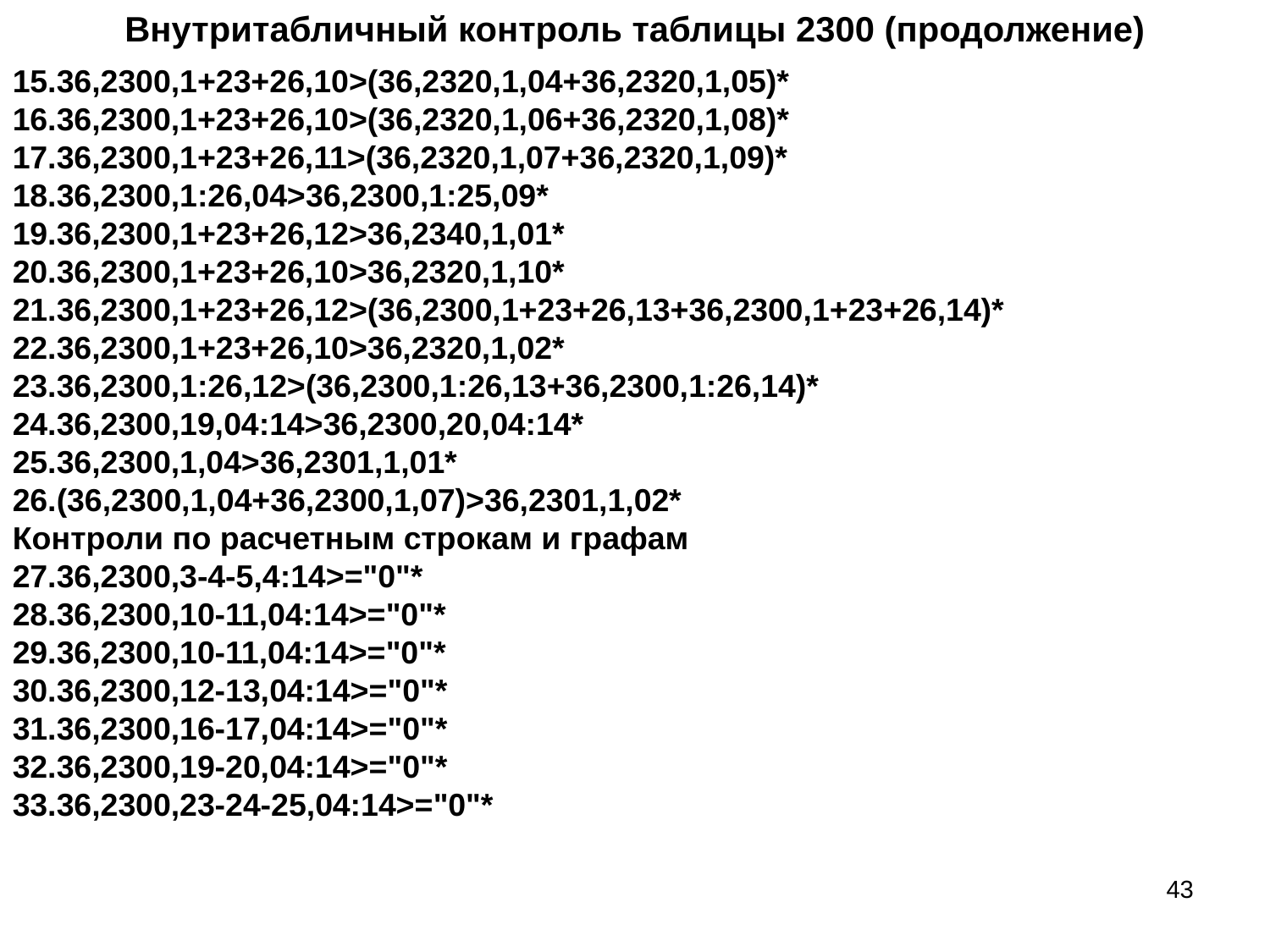

Внутритабличный контроль таблицы 2300 (продолжение)
15.36,2300,1+23+26,10>(36,2320,1,04+36,2320,1,05)*
16.36,2300,1+23+26,10>(36,2320,1,06+36,2320,1,08)*
17.36,2300,1+23+26,11>(36,2320,1,07+36,2320,1,09)*
18.36,2300,1:26,04>36,2300,1:25,09*
19.36,2300,1+23+26,12>36,2340,1,01*
20.36,2300,1+23+26,10>36,2320,1,10*
21.36,2300,1+23+26,12>(36,2300,1+23+26,13+36,2300,1+23+26,14)*
22.36,2300,1+23+26,10>36,2320,1,02*
23.36,2300,1:26,12>(36,2300,1:26,13+36,2300,1:26,14)*
24.36,2300,19,04:14>36,2300,20,04:14*
25.36,2300,1,04>36,2301,1,01*
26.(36,2300,1,04+36,2300,1,07)>36,2301,1,02*
Контроли по расчетным строкам и графам
27.36,2300,3-4-5,4:14>="0"*
28.36,2300,10-11,04:14>="0"*
29.36,2300,10-11,04:14>="0"*
30.36,2300,12-13,04:14>="0"*
31.36,2300,16-17,04:14>="0"*
32.36,2300,19-20,04:14>="0"*
33.36,2300,23-24-25,04:14>="0"*

43